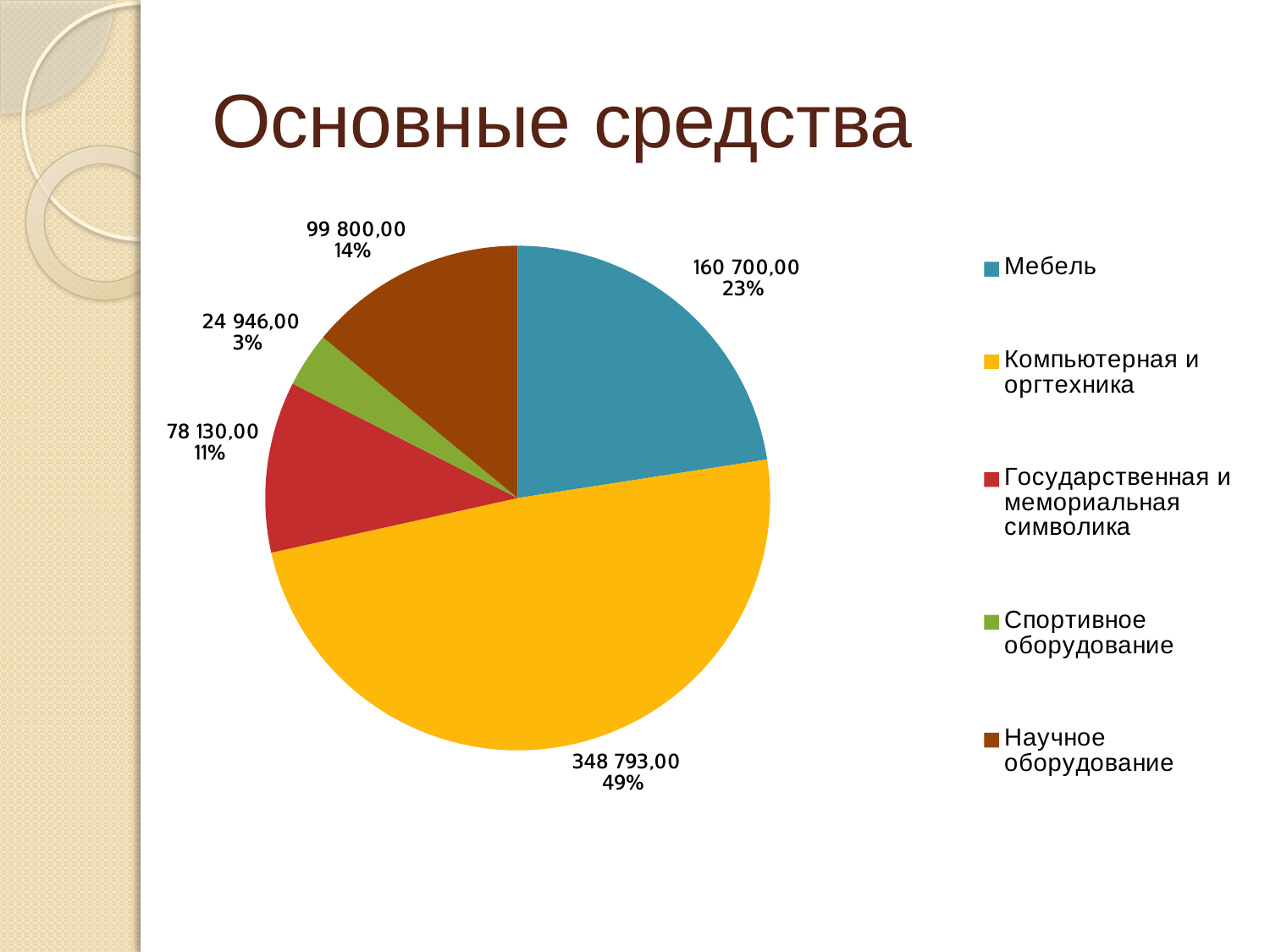

# Основные средства

### Chart

| Category |  |
|---|---|
| Мебель | 160700.0 |
| Компьютерная и оргтехника | 348793.0 |
| Государственная и мемориальная символика | 78130.0 |
| Спортивное оборудование | 24946.0 |
| Научное оборудование | 99800.0 |